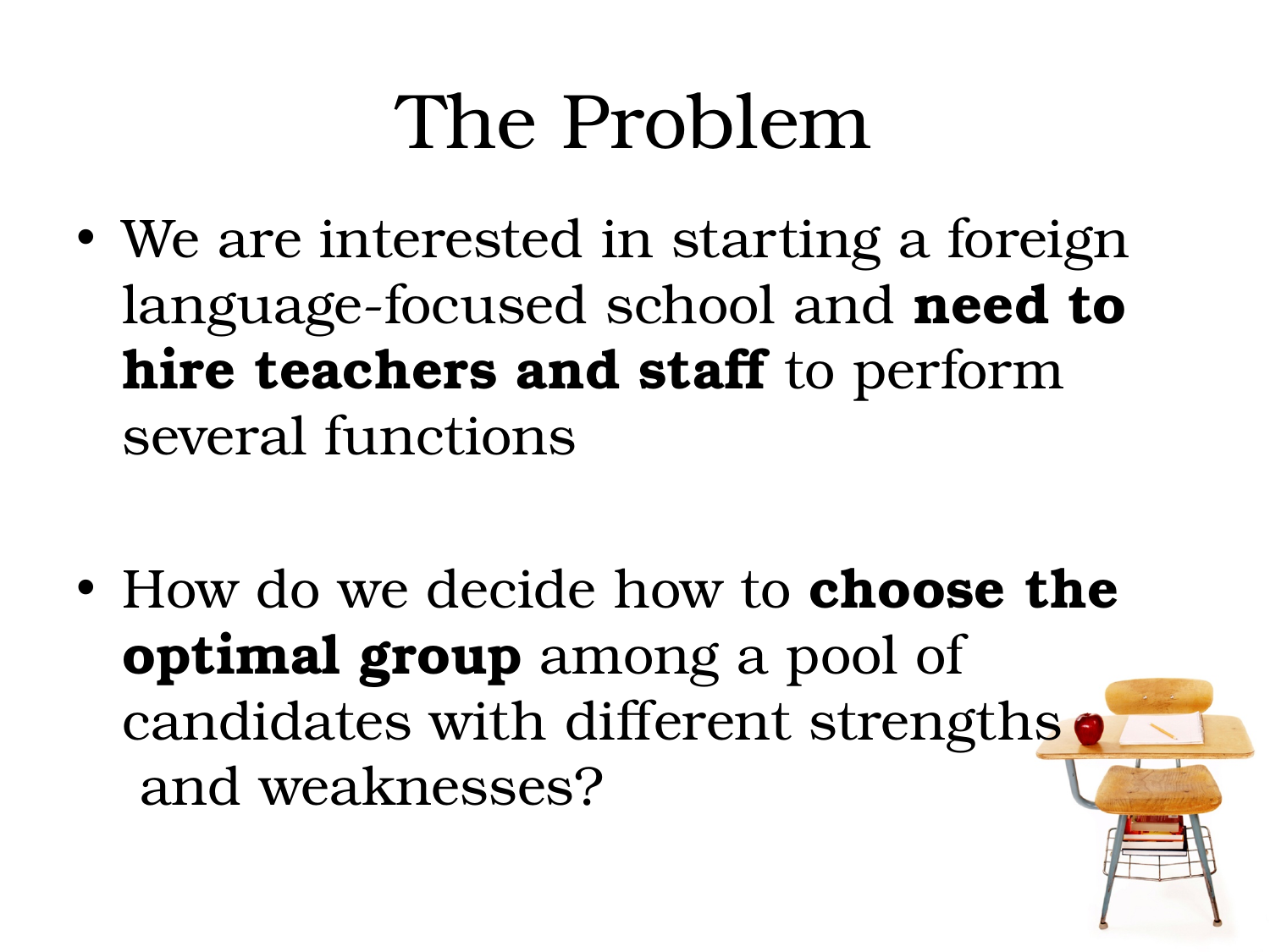

# The Problem
We are interested in starting a foreign language-focused school and need to hire teachers and staff to perform several functions

How do we decide how to choose the optimal group among a pool of candidates with different strengths         and weaknesses?